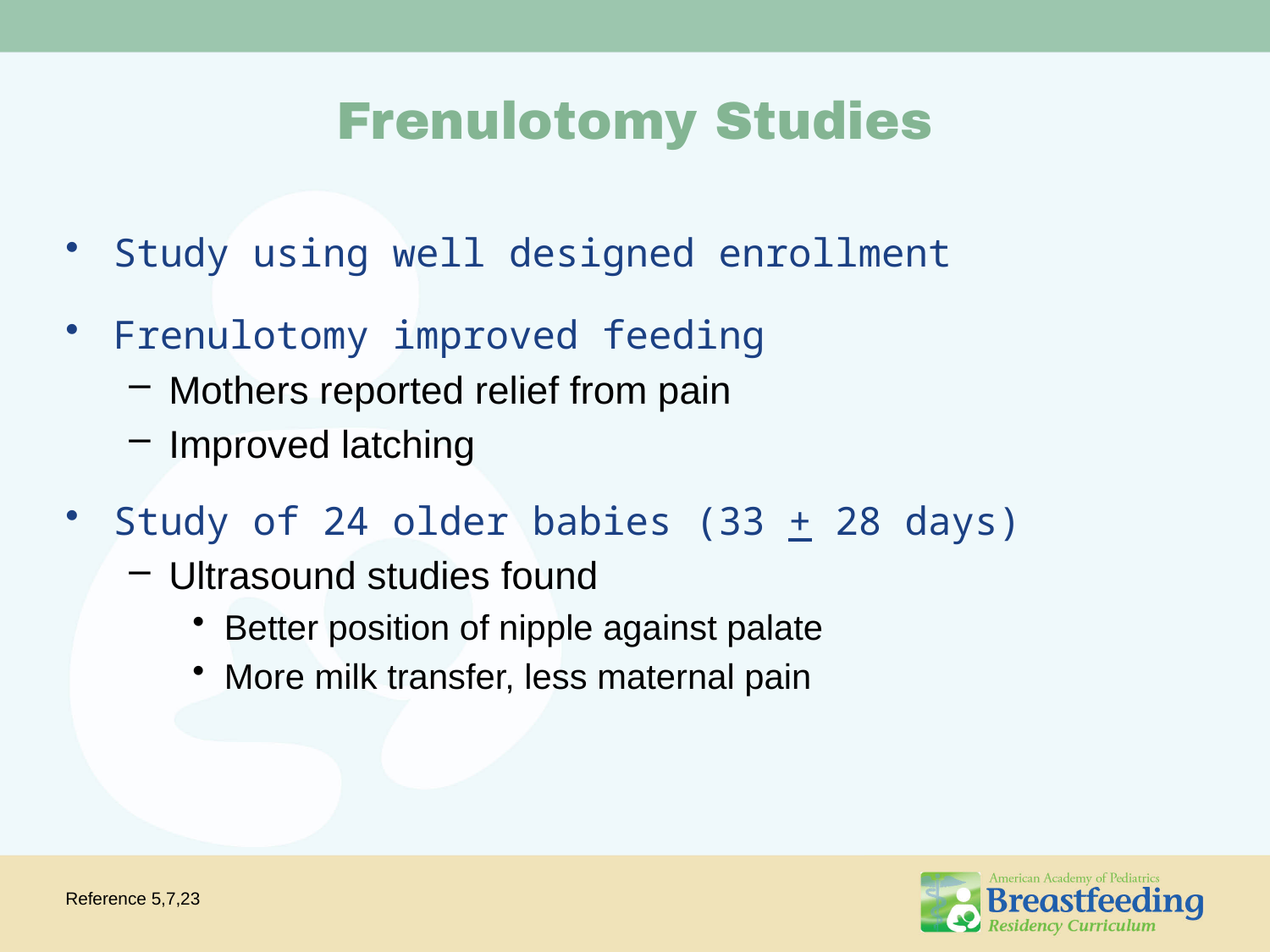

Frenulotomy Studies
Study using well designed enrollment
Frenulotomy improved feeding
Mothers reported relief from pain
Improved latching
Study of 24 older babies (33 + 28 days)
Ultrasound studies found
Better position of nipple against palate
More milk transfer, less maternal pain

Reference 5,7,23